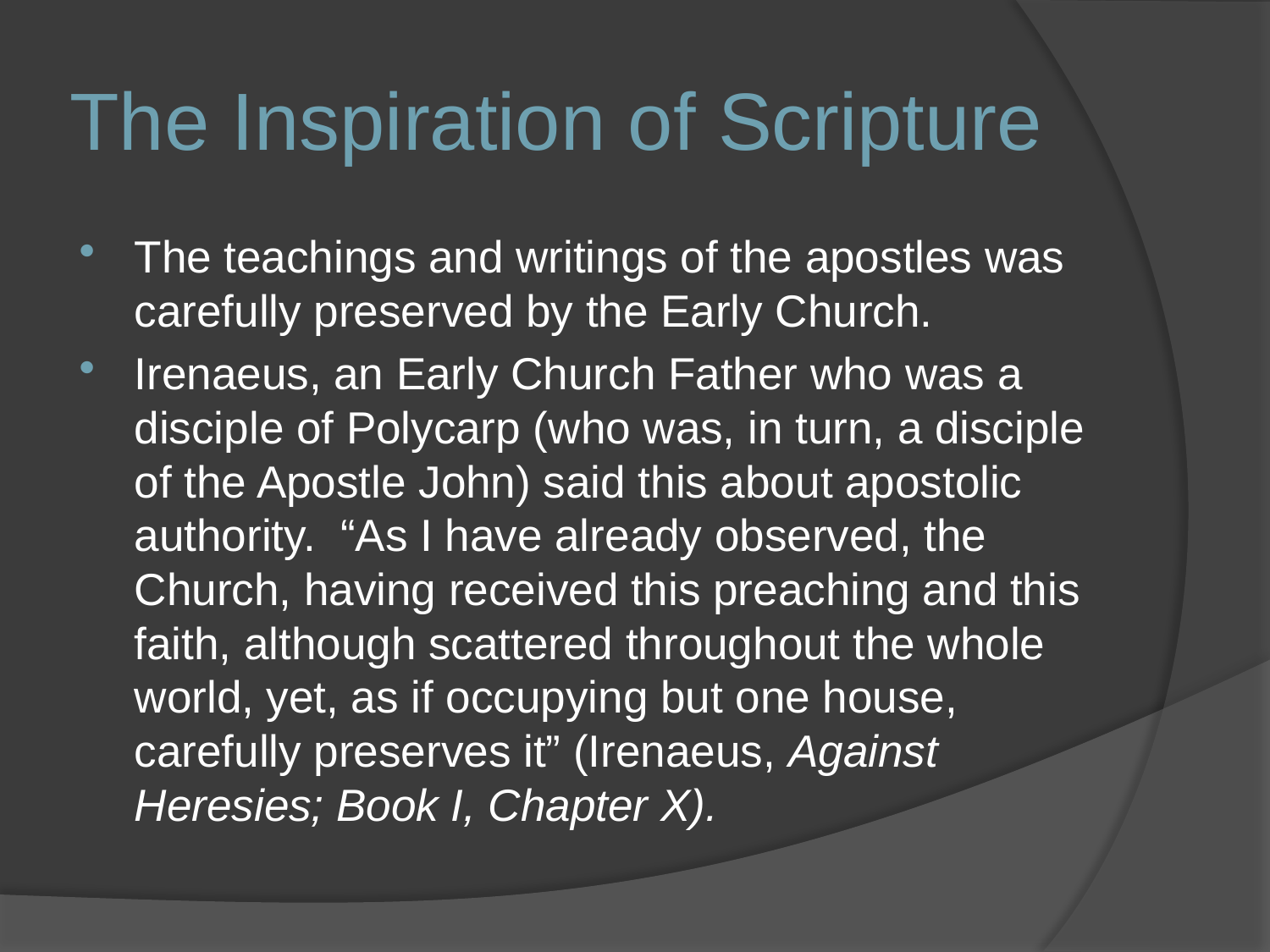

# The Inspiration of Scripture
The teachings and writings of the apostles was carefully preserved by the Early Church.
Irenaeus, an Early Church Father who was a disciple of Polycarp (who was, in turn, a disciple of the Apostle John) said this about apostolic authority.  “As I have already observed, the Church, having received this preaching and this faith, although scattered throughout the whole world, yet, as if occupying but one house, carefully preserves it” (Irenaeus, Against Heresies; Book I, Chapter X).